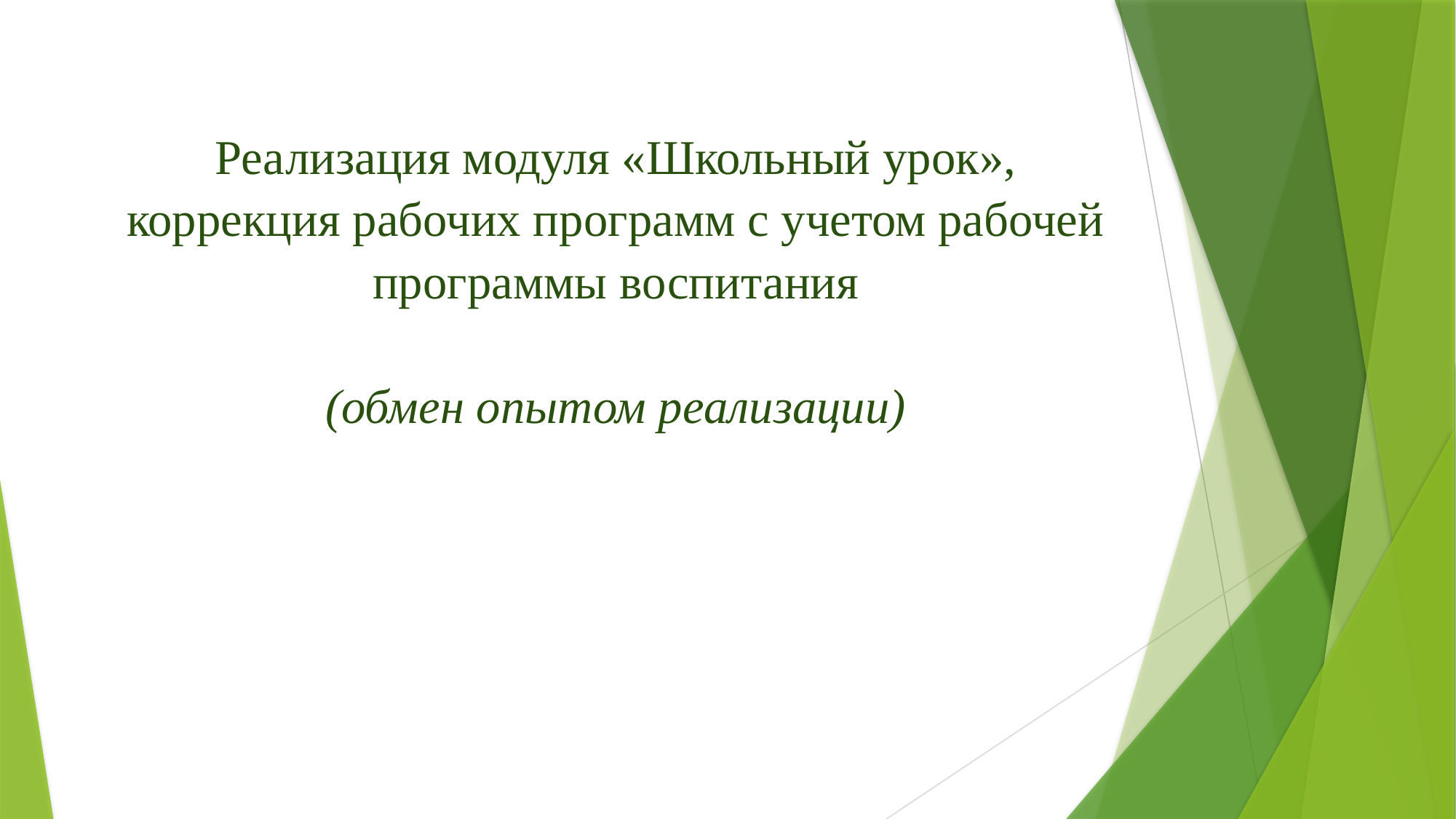

Реализация модуля «Школьный урок», коррекция рабочих программ с учетом рабочей программы воспитания

(обмен опытом реализации)